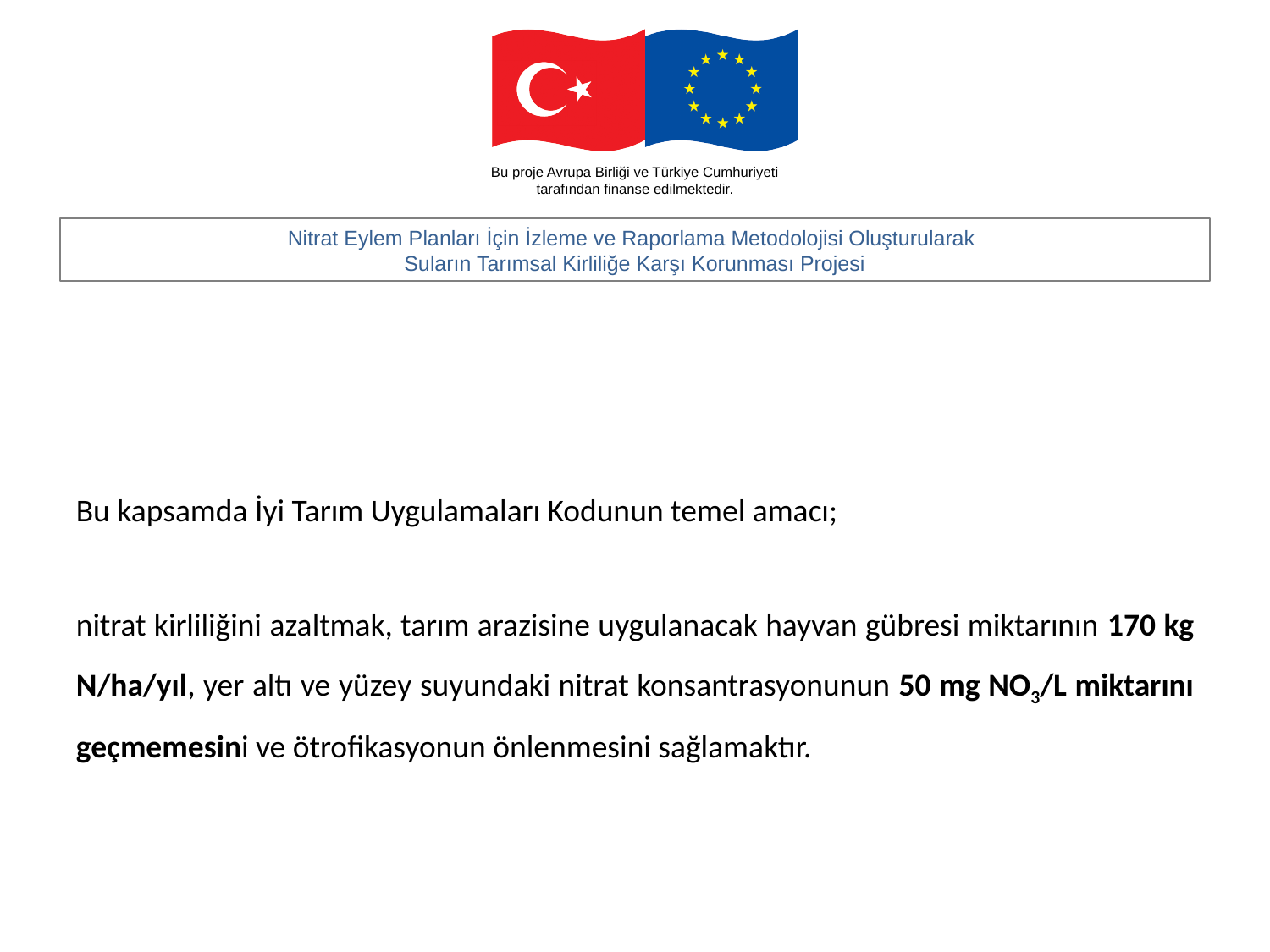

#
Bu kapsamda İyi Tarım Uygulamaları Kodunun temel amacı;

nitrat kirliliğini azaltmak, tarım arazisine uygulanacak hayvan gübresi miktarının 170 kg N/ha/yıl, yer altı ve yüzey suyundaki nitrat konsantrasyonunun 50 mg NO3/L miktarını geçmemesini ve ötrofikasyonun önlenmesini sağlamaktır.